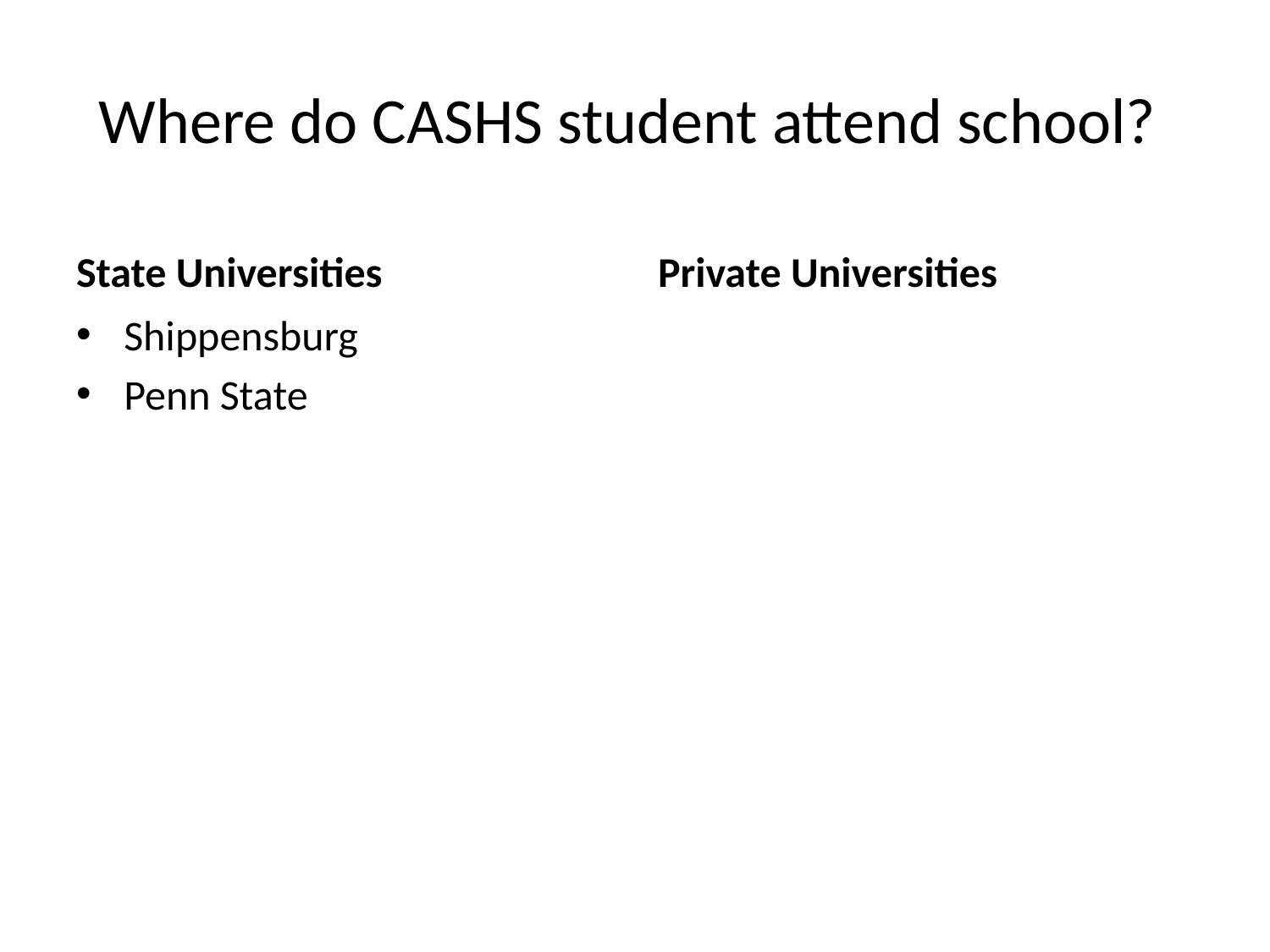

# Where do CASHS student attend school?
State Universities
Private Universities
Shippensburg
Penn State